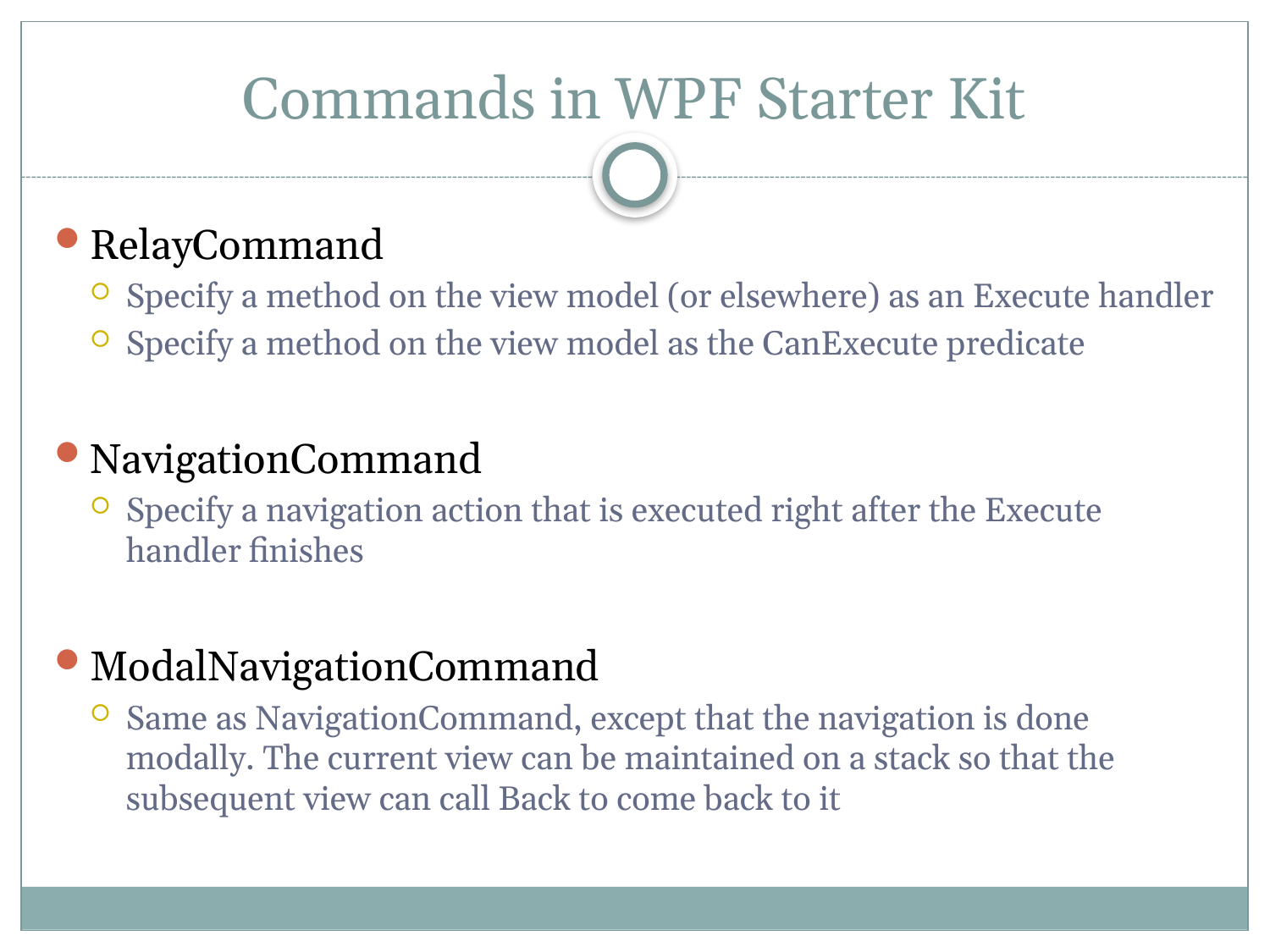

# Commands in WPF Starter Kit
RelayCommand
Specify a method on the view model (or elsewhere) as an Execute handler
Specify a method on the view model as the CanExecute predicate

NavigationCommand
Specify a navigation action that is executed right after the Execute handler finishes

ModalNavigationCommand
Same as NavigationCommand, except that the navigation is done modally. The current view can be maintained on a stack so that the subsequent view can call Back to come back to it